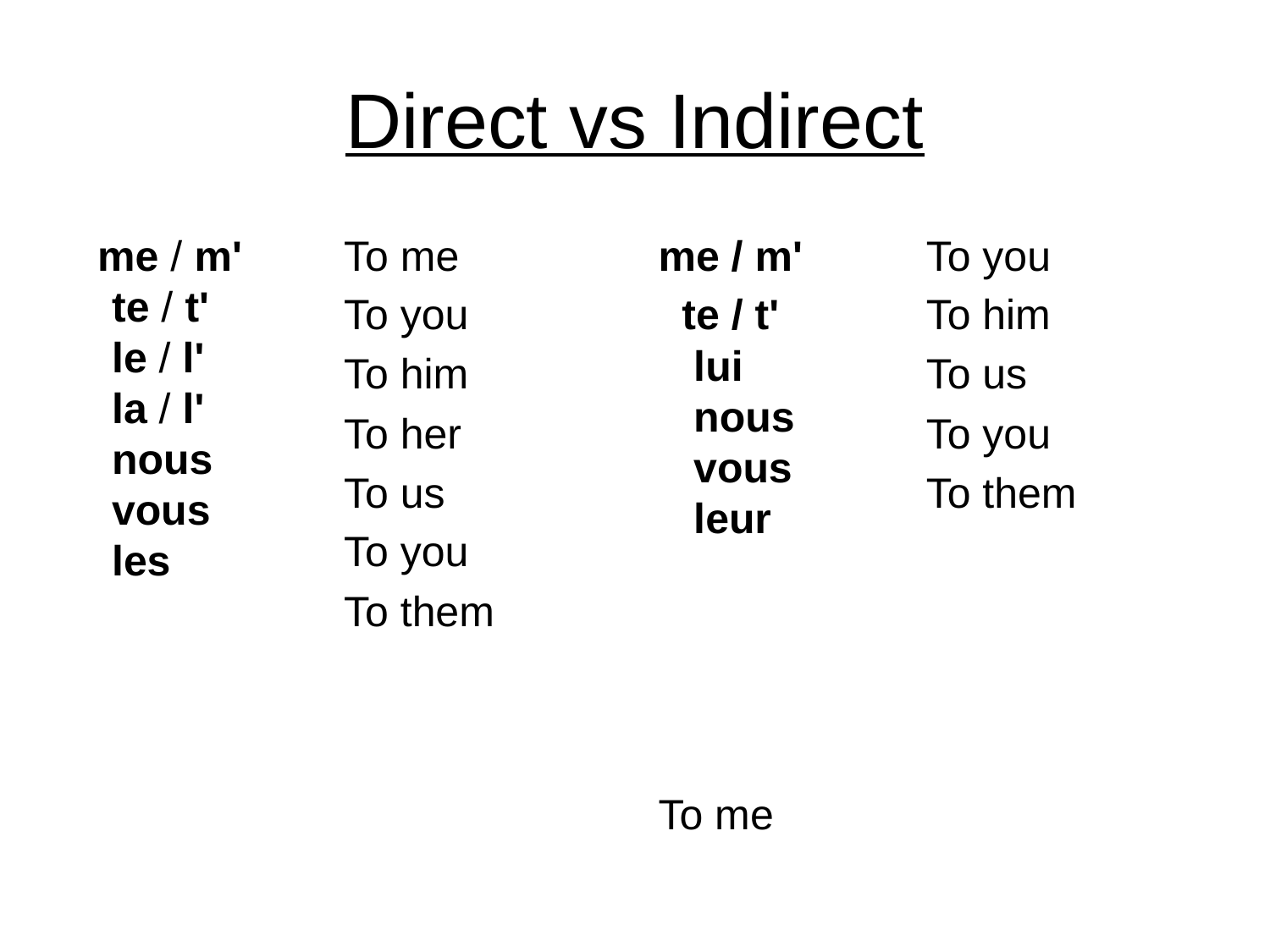

# Direct vs Indirect
  me / m'  
   te / t'   
   le / l'   
   la / l'   
   nous   
   vous   
   les

To me
To you
To him
To her
To us
To you
To them
me / m'
  te / t'   
   lui   
   nous   
   vous   
   leur

To me
To you
To him
To us
To you
To them